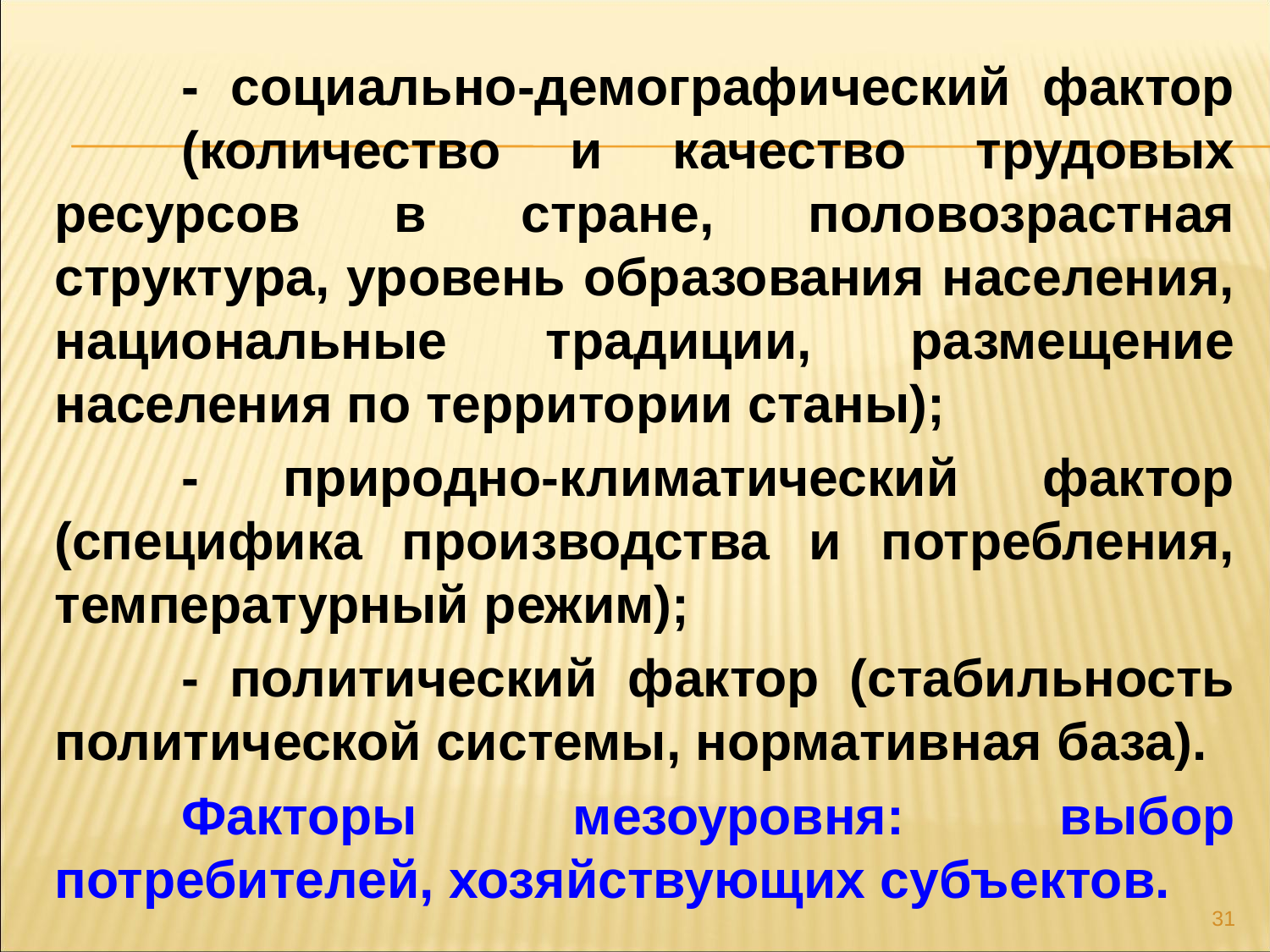

- социально-демографический фактор	(количество и качество трудовых ресурсов в стране, половозрастная структура, уровень образования населения, национальные традиции, размещение населения по территории станы);
	- природно-климатический фактор (специфика производства и потребления, температурный режим);
	- политический фактор (стабильность политической системы, нормативная база).
	Факторы мезоуровня: выбор потребителей, хозяйствующих субъектов.
31